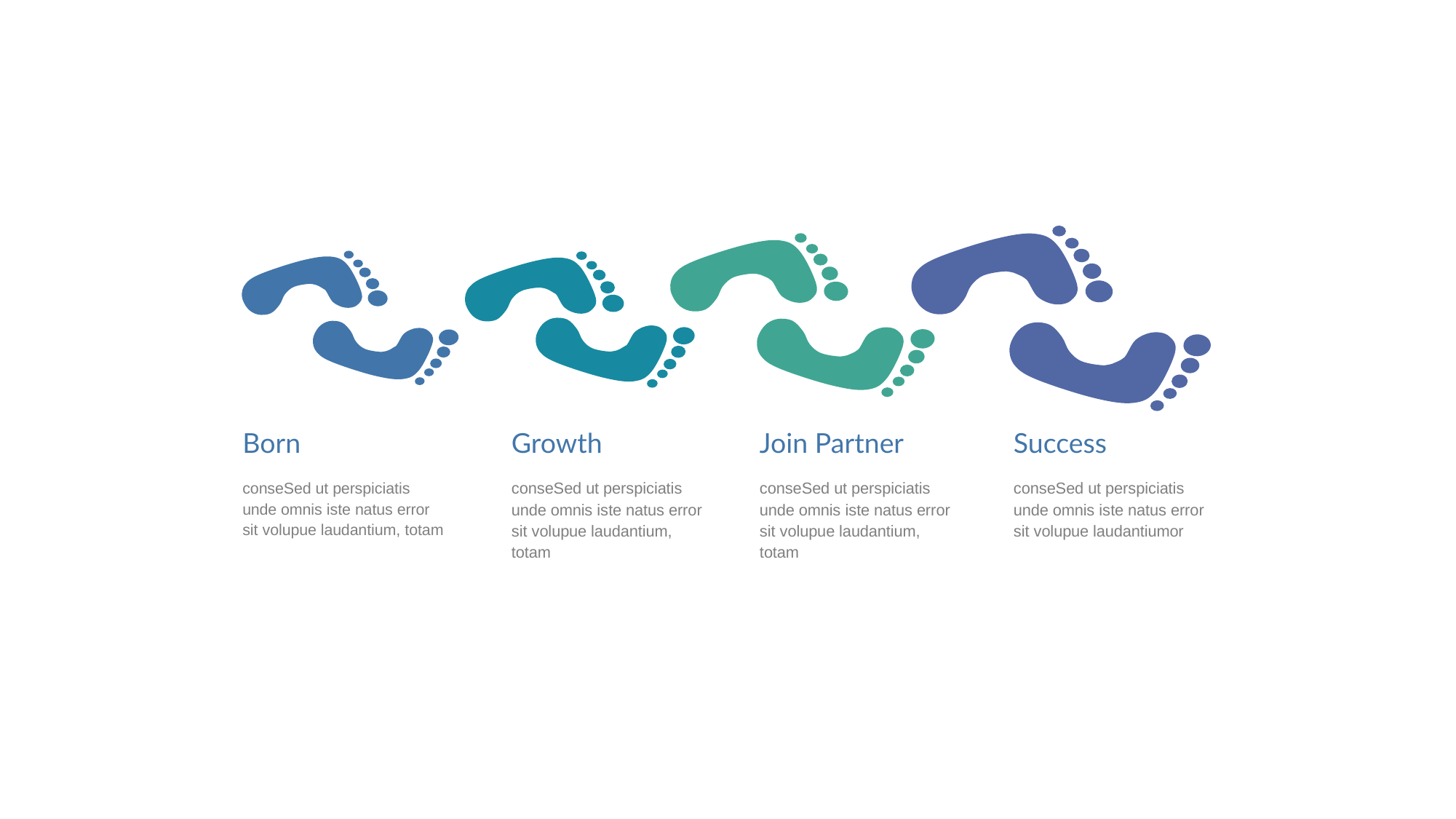

Born
Growth
Join Partner
Success
conseSed ut perspiciatis unde omnis iste natus error sit volupue laudantium, totam
conseSed ut perspiciatis unde omnis iste natus error sit volupue laudantium, totam
conseSed ut perspiciatis unde omnis iste natus error sit volupue laudantium, totam
conseSed ut perspiciatis unde omnis iste natus error sit volupue laudantiumor